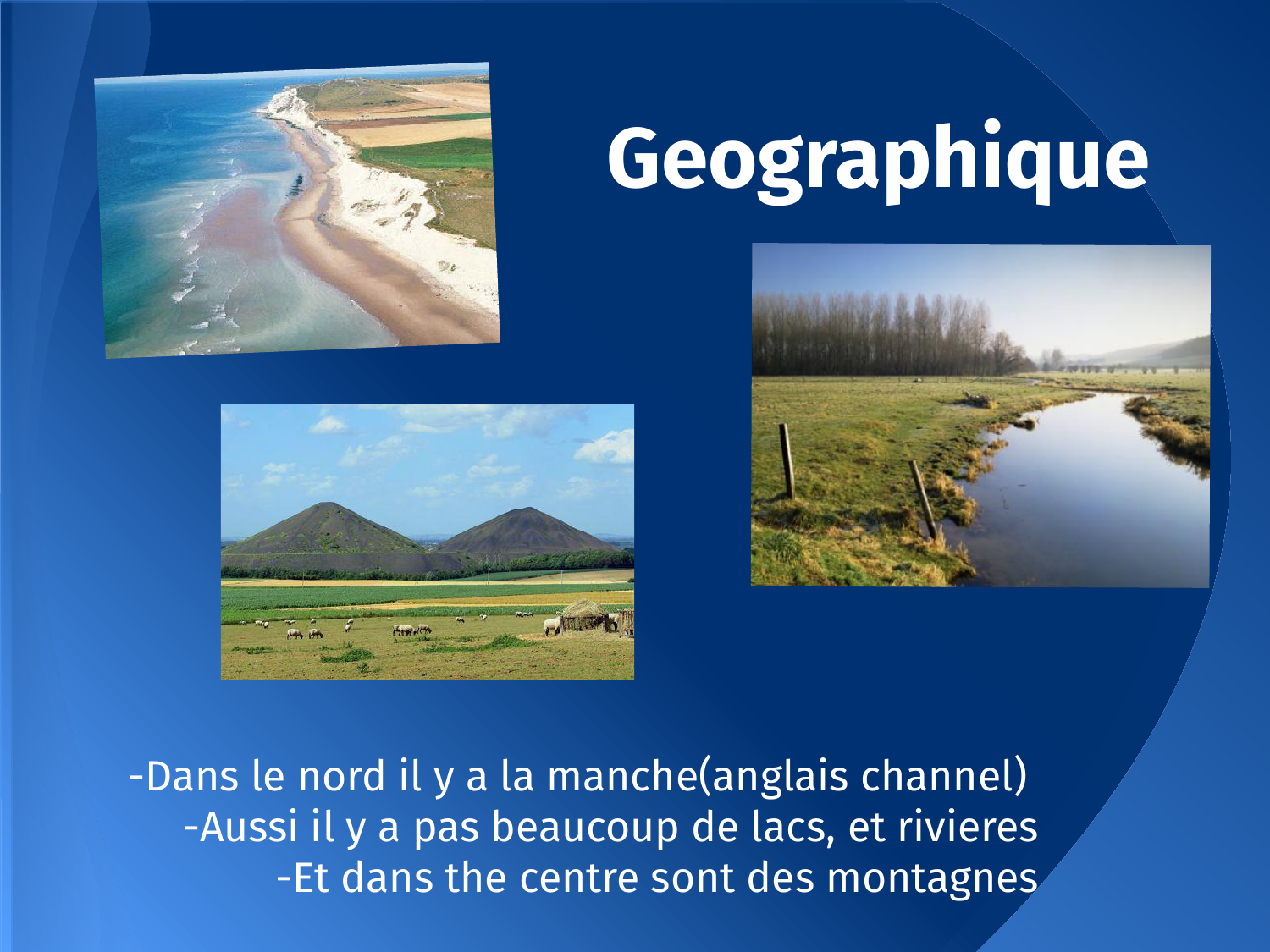

# Geographique

-Dans le nord il y a la manche(anglais channel)
-Aussi il y a pas beaucoup de lacs, et rivieres
-Et dans the centre sont des montagnes